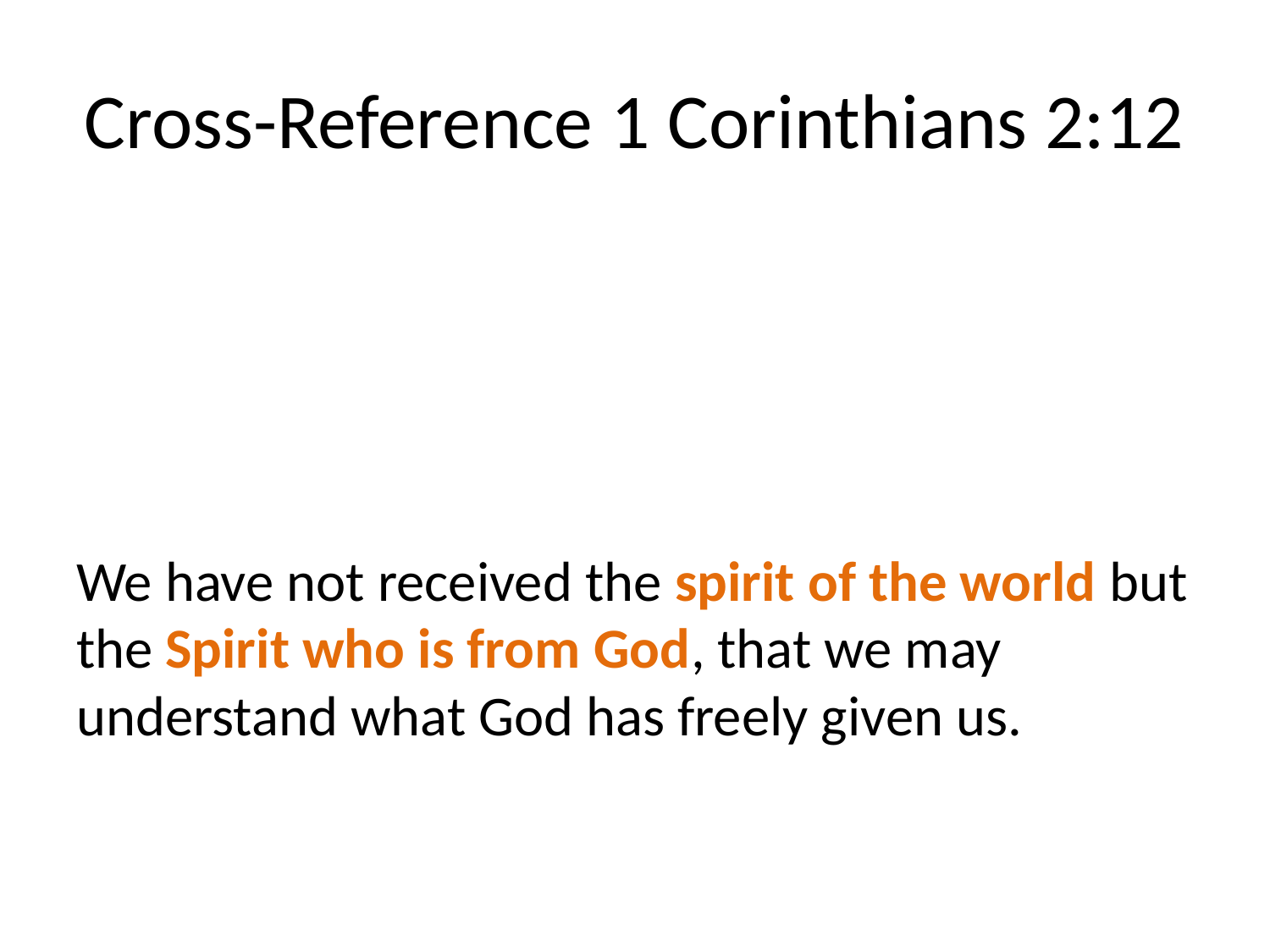

# Cross-Reference 1 Corinthians 2:12

We have not received the spirit of the world but the Spirit who is from God, that we may understand what God has freely given us.